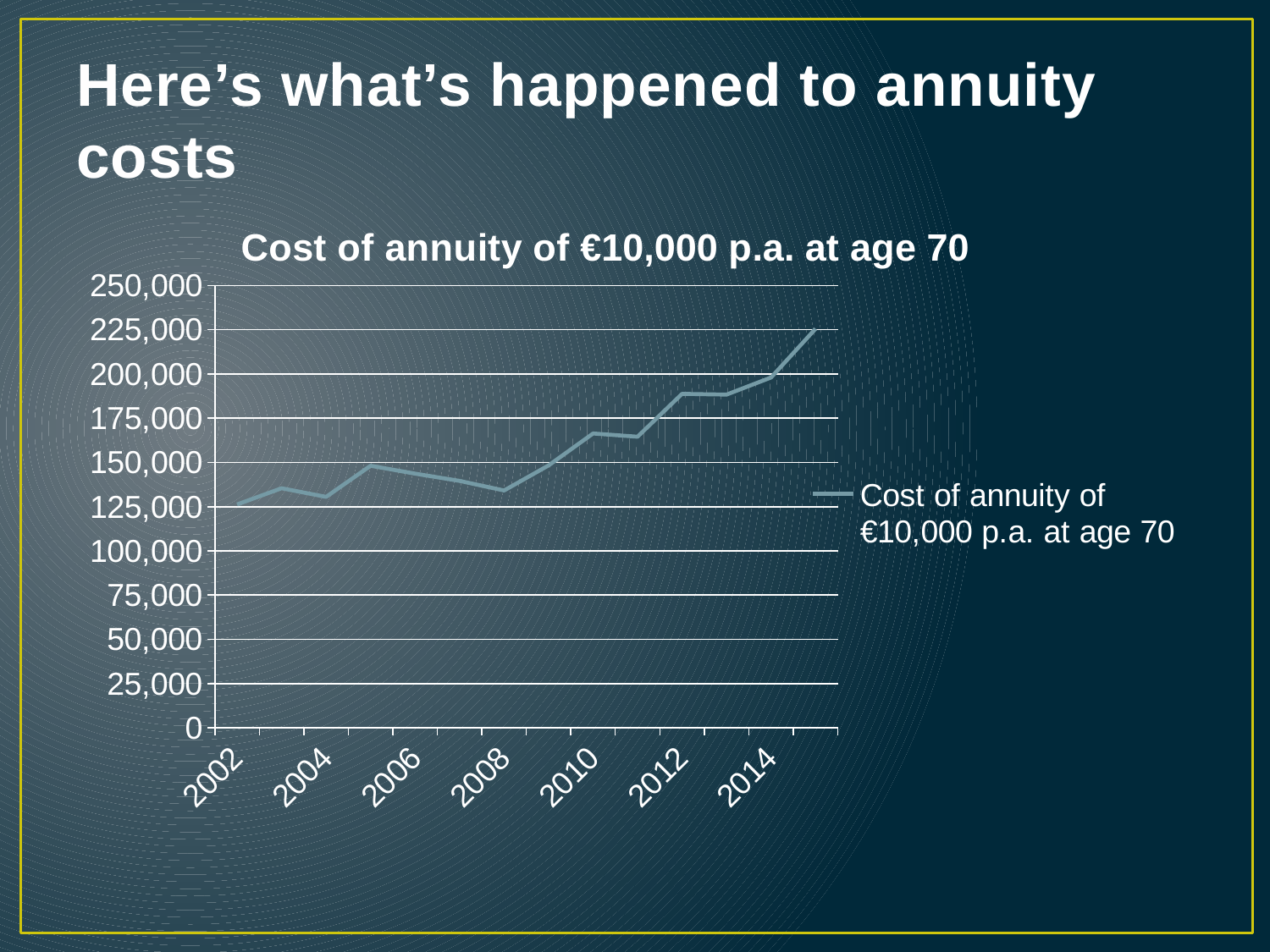

# Here’s what’s happened to annuity costs

### Chart:

| Category | Cost of annuity of €10,000 p.a. at age 70 |
|---|---|
| 2002 | 126262.0 |
| 2003 | 135408.0 |
| 2004 | 130531.0 |
| 2005 | 148116.0 |
| 2006 | 143664.0 |
| 2007 | 139569.0 |
| 2008 | 134141.0 |
| 2009 | 148312.65 |
| 2010 | 166353.99 |
| 2011 | 164527.126700541 |
| 2012 | 188751.0 |
| 2013 | 188323.91713747647 |
| 2014 | 197980.59790140568 |
| 2015 | 225517.86115479667 |